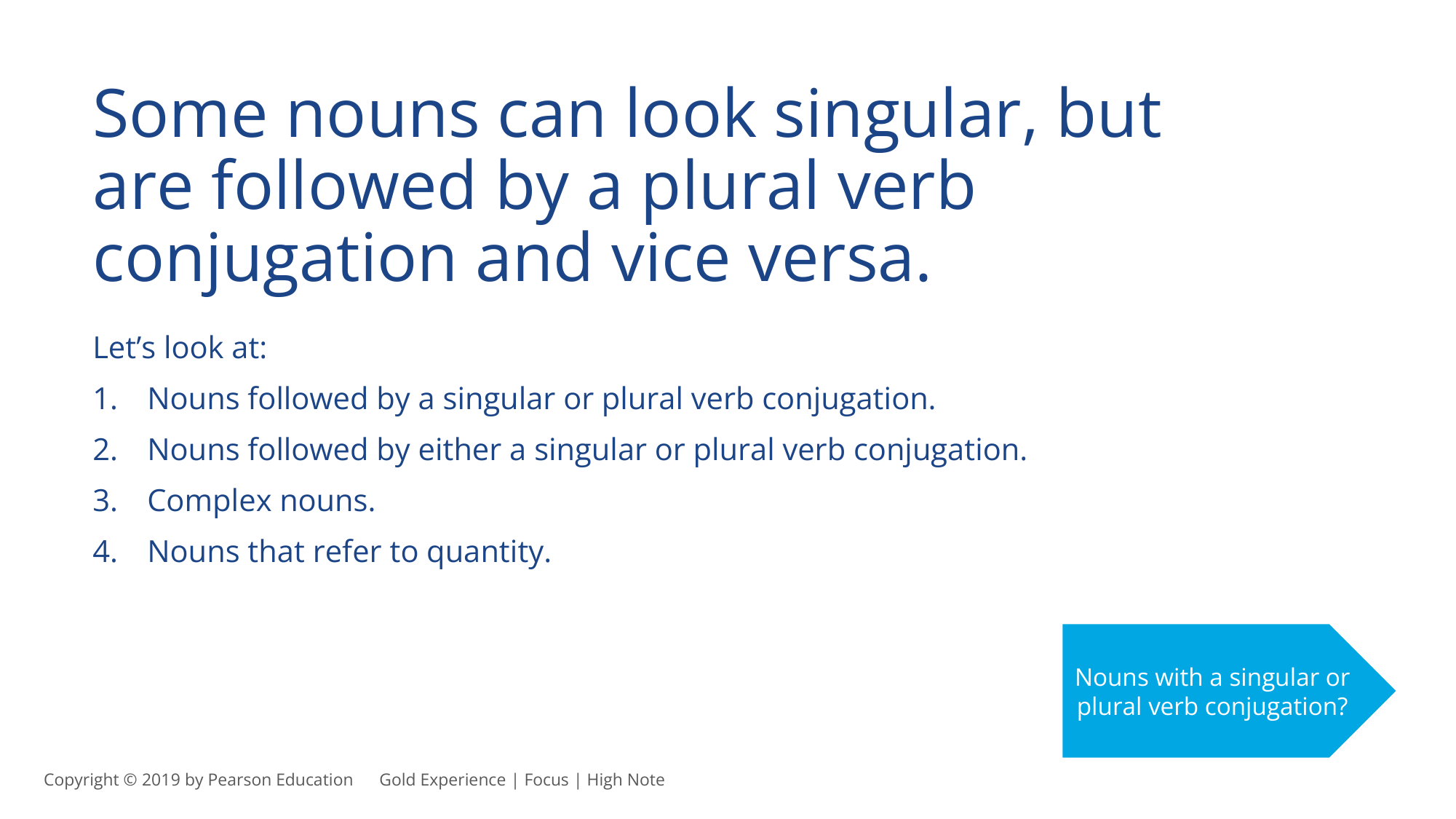

Some nouns can look singular, but are followed by a plural verb conjugation and vice versa.
Let’s look at:
Nouns followed by a singular or plural verb conjugation.
Nouns followed by either a singular or plural verb conjugation.
Complex nouns.
Nouns that refer to quantity.

Nouns with a singular or plural verb conjugation?
Copyright © 2019 by Pearson Education      Gold Experience | Focus | High Note